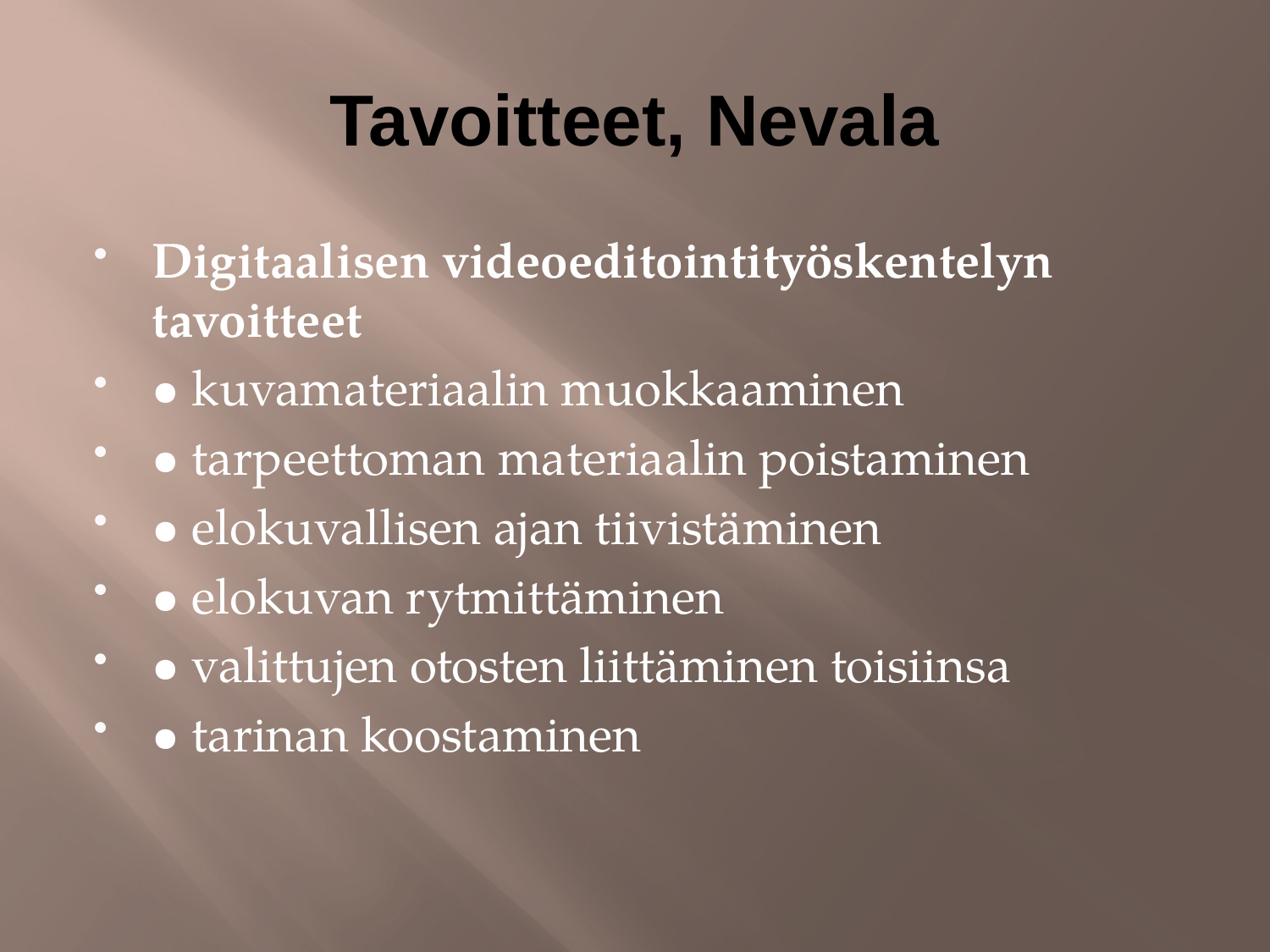

# Tavoitteet, Nevala
Digitaalisen videoeditointityöskentelyn tavoitteet
• kuvamateriaalin muokkaaminen
• tarpeettoman materiaalin poistaminen
• elokuvallisen ajan tiivistäminen
• elokuvan rytmittäminen
• valittujen otosten liittäminen toisiinsa
• tarinan koostaminen